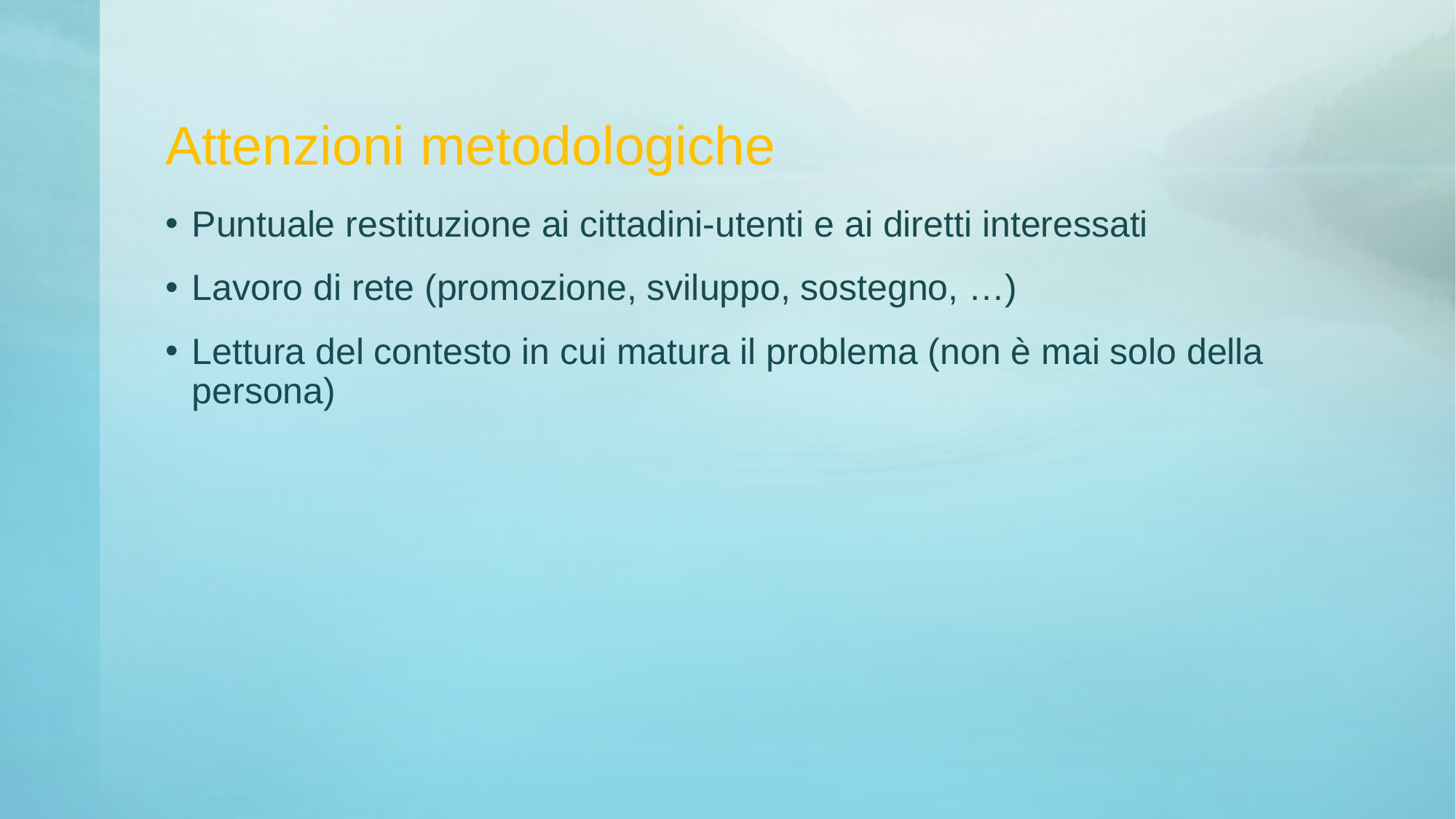

# Attenzioni metodologiche
Puntuale restituzione ai cittadini-utenti e ai diretti interessati
Lavoro di rete (promozione, sviluppo, sostegno, …)
Lettura del contesto in cui matura il problema (non è mai solo della persona)